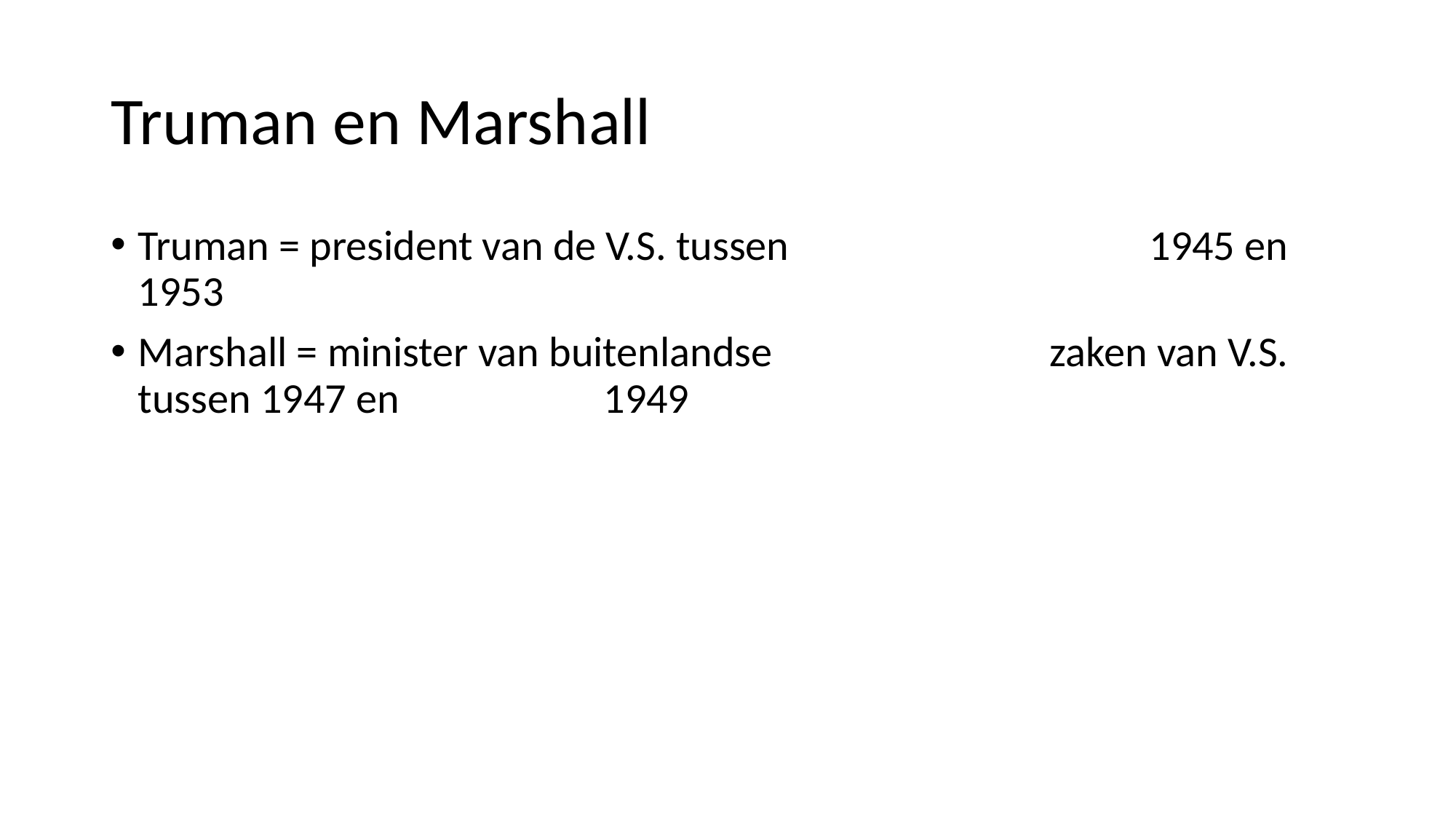

# Truman en Marshall
Truman = president van de V.S. tussen              		   1945 en 1953
Marshall = minister van buitenlandse 			    zaken van V.S. tussen 1947 en 		   1949